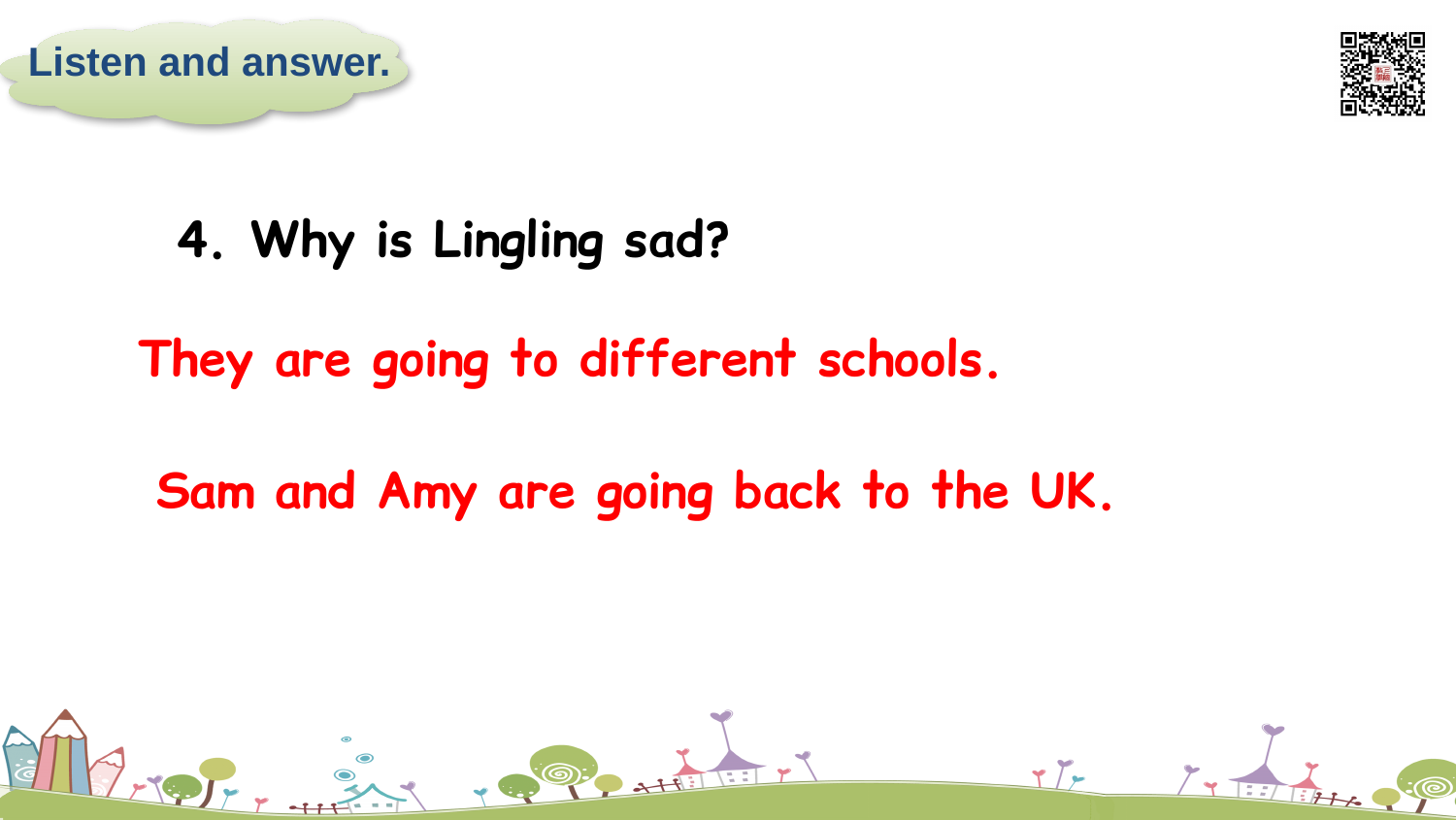

Listen and answer.
4. Why is Lingling sad?
They are going to different schools.
Sam and Amy are going back to the UK.